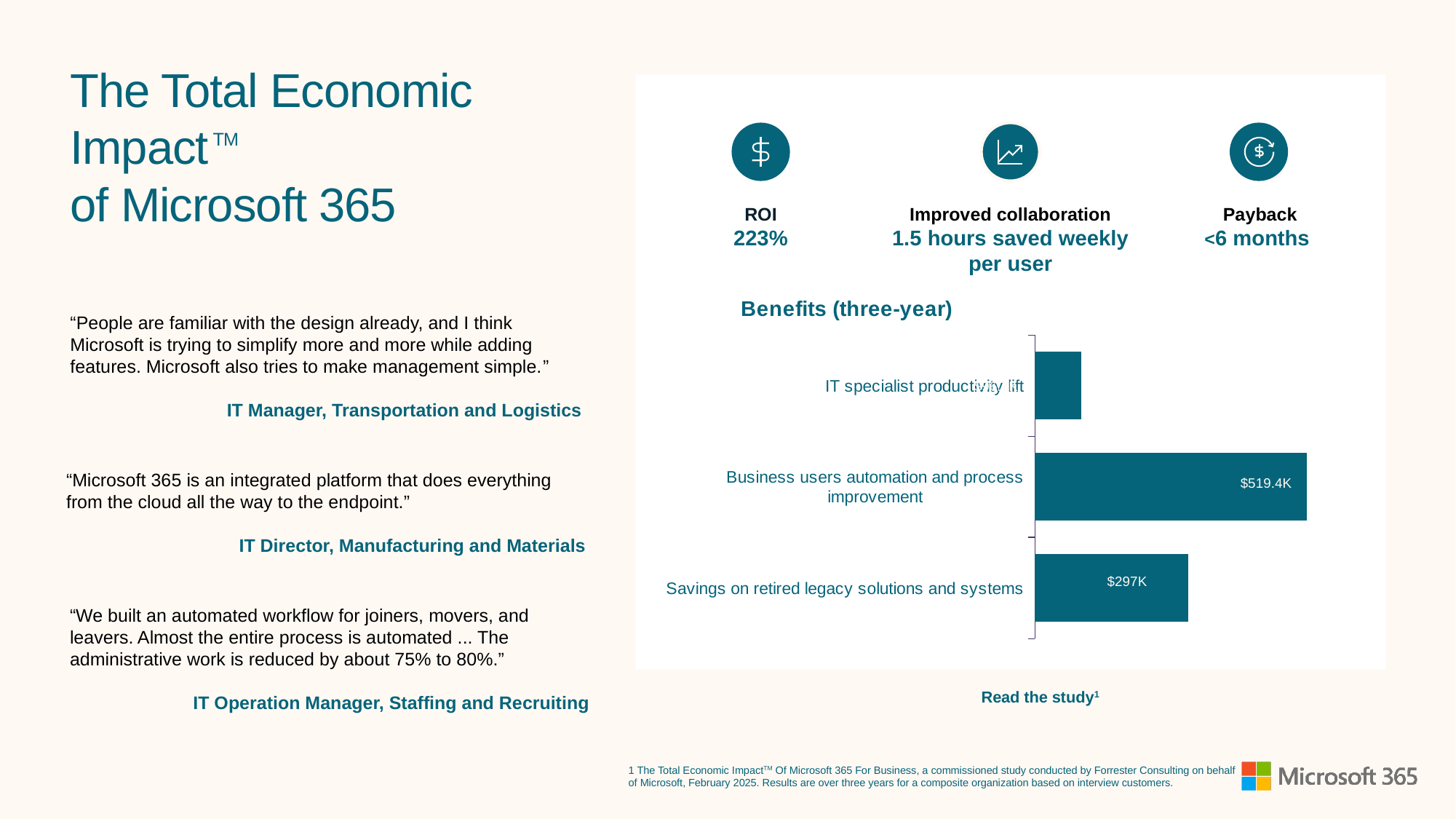

# The Total Economic Impact TM of Microsoft 365

ROI
223%
Improved collaboration
 1.5 hours saved weekly
per user
Payback
<6 months

### Chart: Benefits (three-year)

| Category | Benefits (Three-Year) |
|---|---|
| Savings on retired legacy solutions and systems | 297000.0 |
| Business users automation and process improvement | 519400.0 |
| IT specialist productivity lift | 96700.0 |
“People are familiar with the design already, and I think Microsoft is trying to simplify more and more while adding features. Microsoft also tries to make management simple.”

IT Manager, Transportation and Logistics
$96.7K
“Microsoft 365 is an integrated platform that does everything from the cloud all the way to the endpoint.”

IT Director, Manufacturing and Materials
$519.4K
$297K
“We built an automated workflow for joiners, movers, and leavers. Almost the entire process is automated ... The administrative work is reduced by about 75% to 80%.”

IT Operation Manager, Staffing and Recruiting
Read the study1
1 The Total Economic ImpactTM Of Microsoft 365 For Business, a commissioned study conducted by Forrester Consulting on behalf of Microsoft, February 2025. Results are over three years for a composite organization based on interview customers.